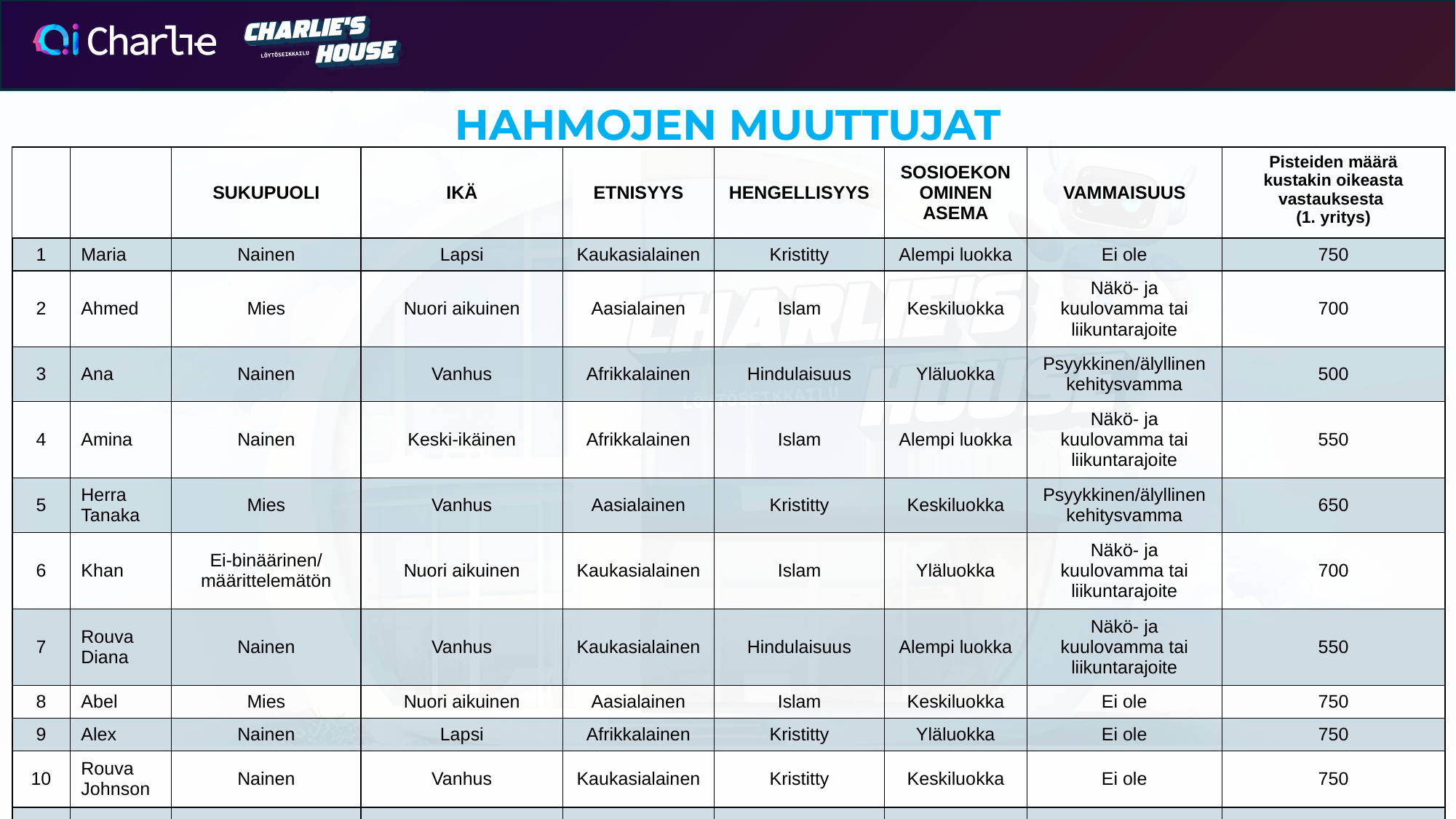

HAHMOJEN MUUTTUJAT
|  |  | SUKUPUOLI | IKÄ | ETNISYYS | HENGELLISYYS | SOSIOEKONOMINEN ASEMA | VAMMAISUUS | Pisteiden määrä kustakin oikeasta vastauksesta (1. yritys) |
| --- | --- | --- | --- | --- | --- | --- | --- | --- |
| 1 | Maria | Nainen | Lapsi | Kaukasialainen | Kristitty | Alempi luokka | Ei ole | 750 |
| 2 | Ahmed | Mies | Nuori aikuinen | Aasialainen | Islam | Keskiluokka | Näkö- ja kuulovamma tai liikuntarajoite | 700 |
| 3 | Ana | Nainen | Vanhus | Afrikkalainen | Hindulaisuus | Yläluokka | Psyykkinen/älyllinen kehitysvamma | 500 |
| 4 | Amina | Nainen | Keski-ikäinen | Afrikkalainen | Islam | Alempi luokka | Näkö- ja kuulovamma tai liikuntarajoite | 550 |
| 5 | Herra Tanaka | Mies | Vanhus | Aasialainen | Kristitty | Keskiluokka | Psyykkinen/älyllinen kehitysvamma | 650 |
| 6 | Khan | Ei-binäärinen/ määrittelemätön | Nuori aikuinen | Kaukasialainen | Islam | Yläluokka | Näkö- ja kuulovamma tai liikuntarajoite | 700 |
| 7 | Rouva Diana | Nainen | Vanhus | Kaukasialainen | Hindulaisuus | Alempi luokka | Näkö- ja kuulovamma tai liikuntarajoite | 550 |
| 8 | Abel | Mies | Nuori aikuinen | Aasialainen | Islam | Keskiluokka | Ei ole | 750 |
| 9 | Alex | Nainen | Lapsi | Afrikkalainen | Kristitty | Yläluokka | Ei ole | 750 |
| 10 | Rouva Johnson | Nainen | Vanhus | Kaukasialainen | Kristitty | Keskiluokka | Ei ole | 750 |
| 11 | Maryam | Nainen | Lapsi | Kaukasialainen | Islam | Alempi luokka | Ei ole | 700 |
| 12 | Wei | Mies | Keski-ikäinen | Aasialainen | Kristitty | Alempi luokka | Ei ole | 750 |